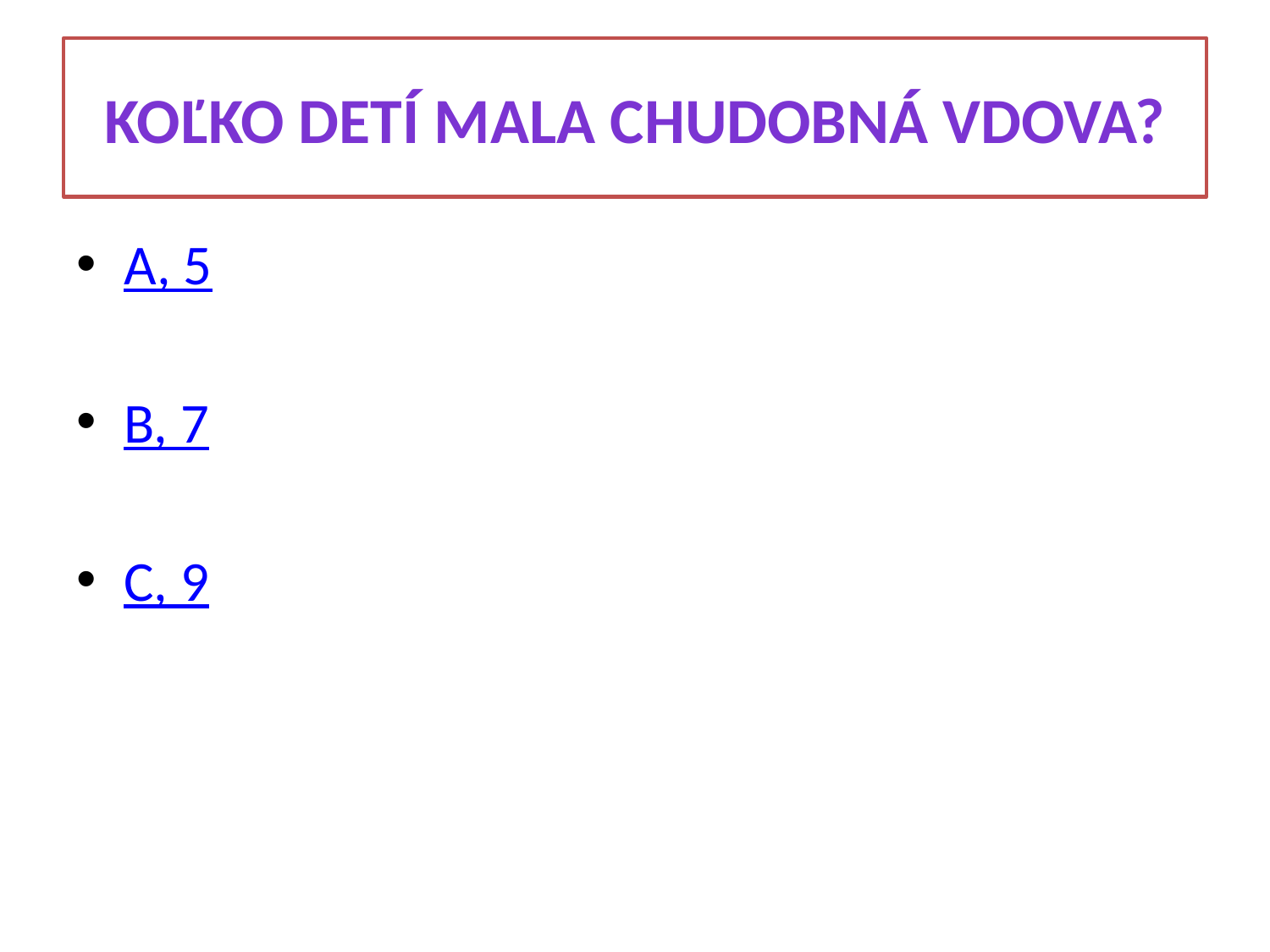

# Koľko detí mala chudobná vdova?
A, 5

B, 7

C, 9